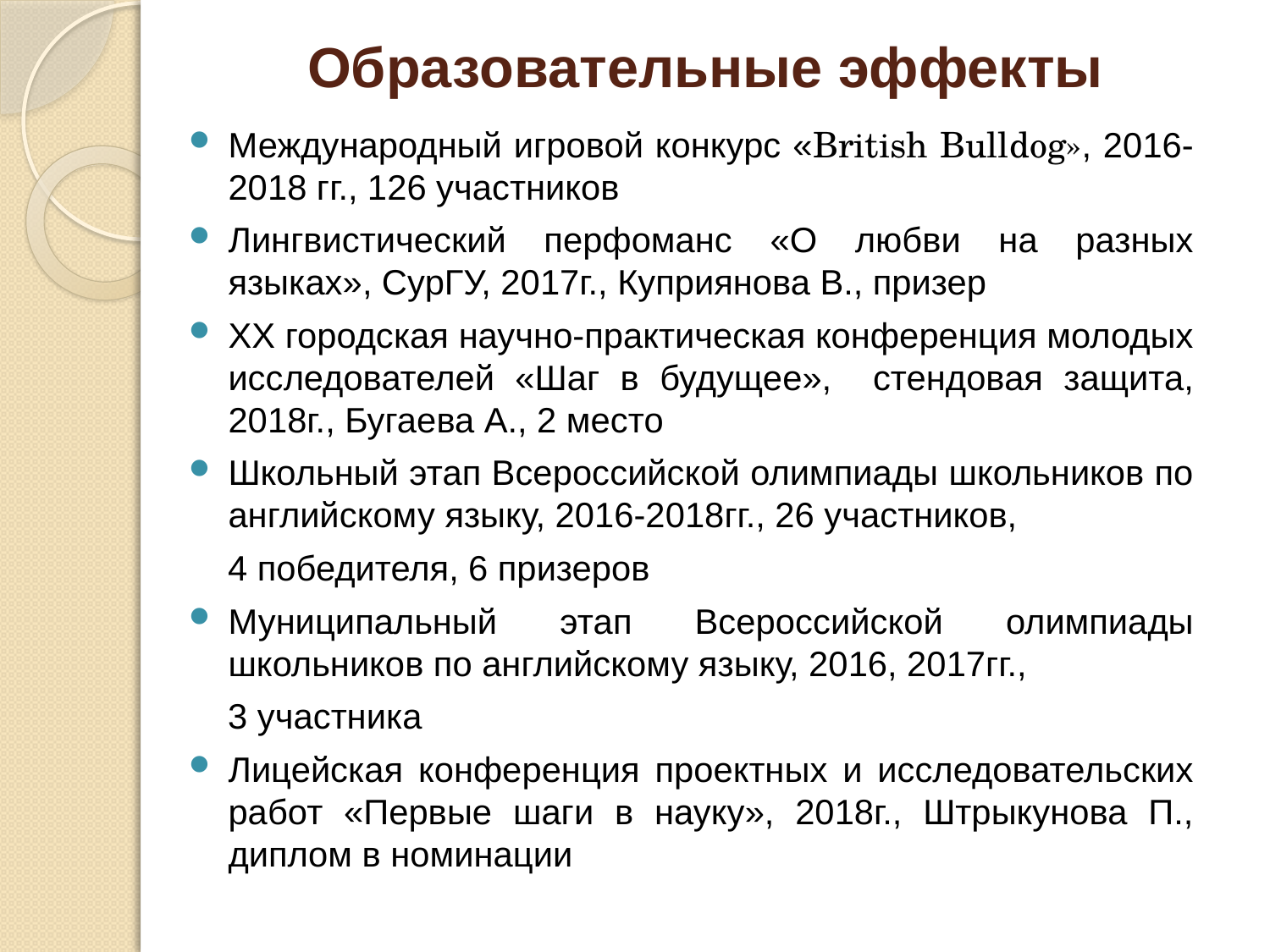

# Образовательные эффекты
Международный игровой конкурс «British Bulldog», 2016-2018 гг., 126 участников
Лингвистический перфоманс «О любви на разных языках», СурГУ, 2017г., Куприянова В., призер
ХХ городская научно-практическая конференция молодых исследователей «Шаг в будущее»,  стендовая защита, 2018г., Бугаева А., 2 место
Школьный этап Всероссийской олимпиады школьников по английскому языку, 2016-2018гг., 26 участников,
    4 победителя, 6 призеров
Муниципальный этап Всероссийской олимпиады школьников по английскому языку, 2016, 2017гг.,
    3 участника
Лицейская конференция проектных и исследовательских работ «Первые шаги в науку», 2018г., Штрыкунова П., диплом в номинации